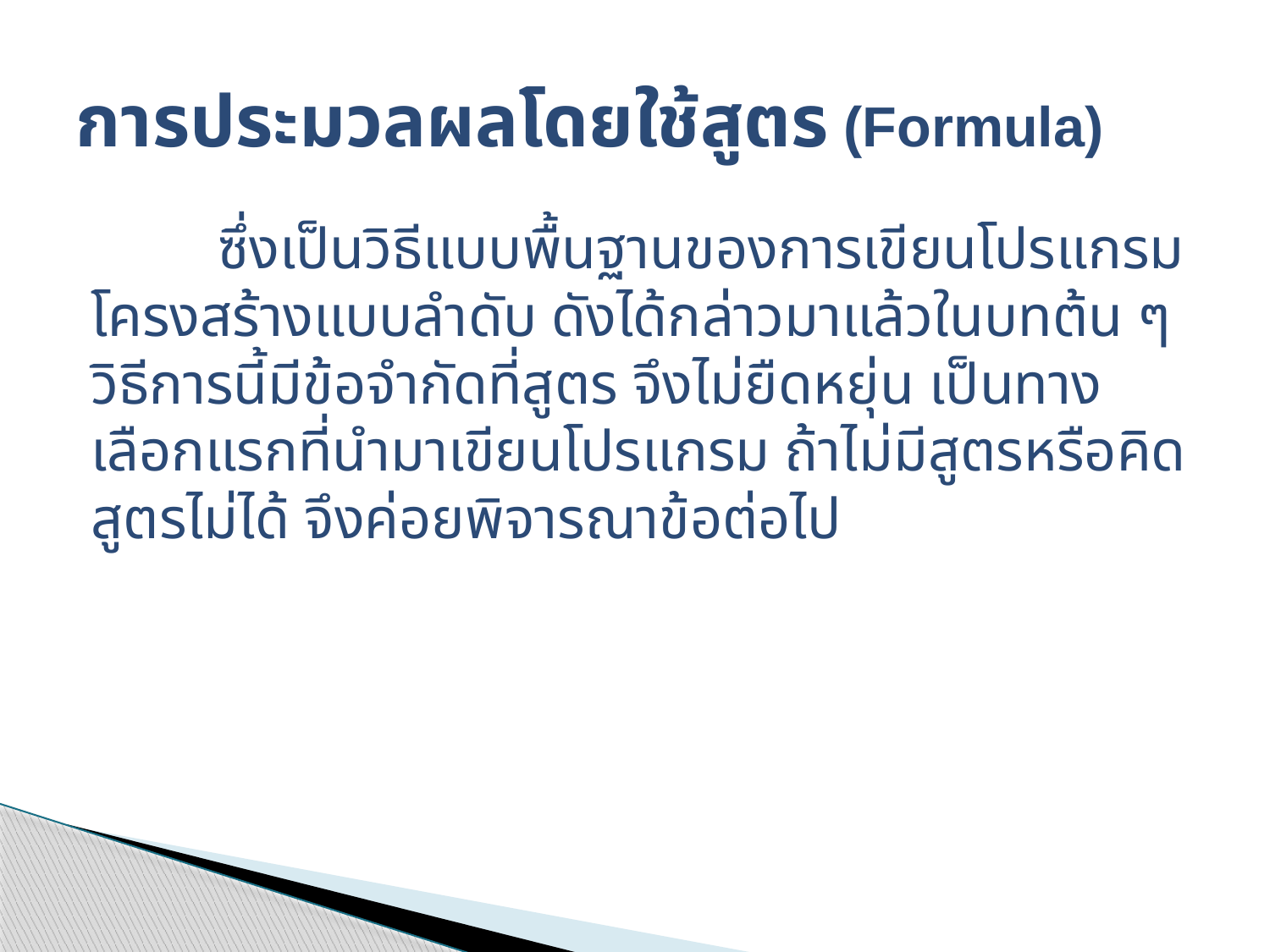

# การประมวลผลโดยใช้สูตร (Formula)
	ซึ่งเป็นวิธีแบบพื้นฐานของการเขียนโปรแกรมโครงสร้างแบบลำดับ ดังได้กล่าวมาแล้วในบทต้น ๆ วิธีการนี้มีข้อจำกัดที่สูตร จึงไม่ยืดหยุ่น เป็นทางเลือกแรกที่นำมาเขียนโปรแกรม ถ้าไม่มีสูตรหรือคิดสูตรไม่ได้ จึงค่อยพิจารณาข้อต่อไป